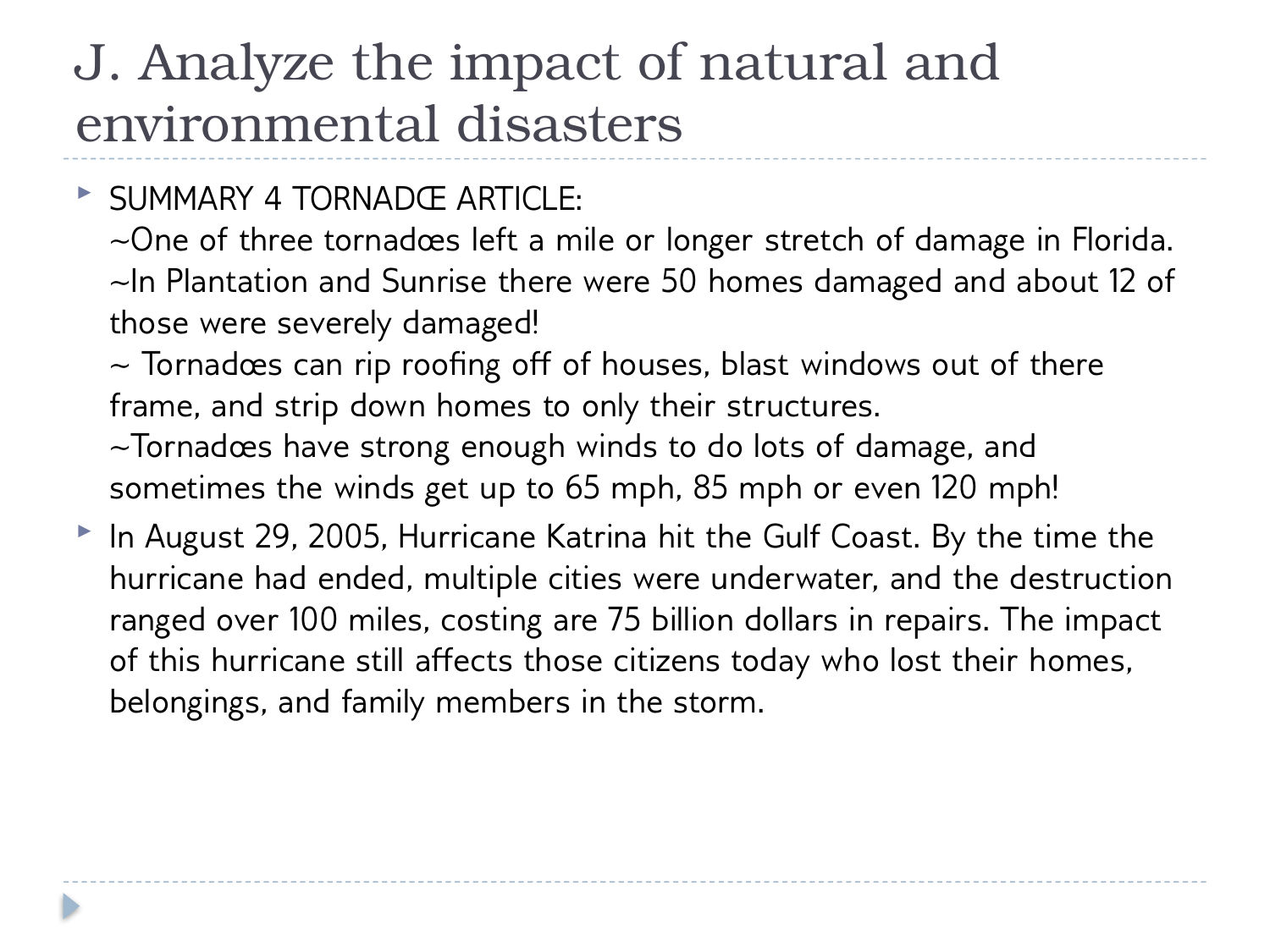

# J. Analyze the impact of natural and environmental disasters
SUMMARY 4 TORNADOE ARTICLE:
~One of three tornadoes left a mile or longer stretch of damage in Florida.
~In Plantation and Sunrise there were 50 homes damaged and about 12 of those were severely damaged!
~ Tornadoes can rip roofing off of houses, blast windows out of there frame, and strip down homes to only their structures.
~Tornadoes have strong enough winds to do lots of damage, and sometimes the winds get up to 65 mph, 85 mph or even 120 mph!
In August 29, 2005, Hurricane Katrina hit the Gulf Coast. By the time the hurricane had ended, multiple cities were underwater, and the destruction ranged over 100 miles, costing are 75 billion dollars in repairs. The impact of this hurricane still affects those citizens today who lost their homes, belongings, and family members in the storm.